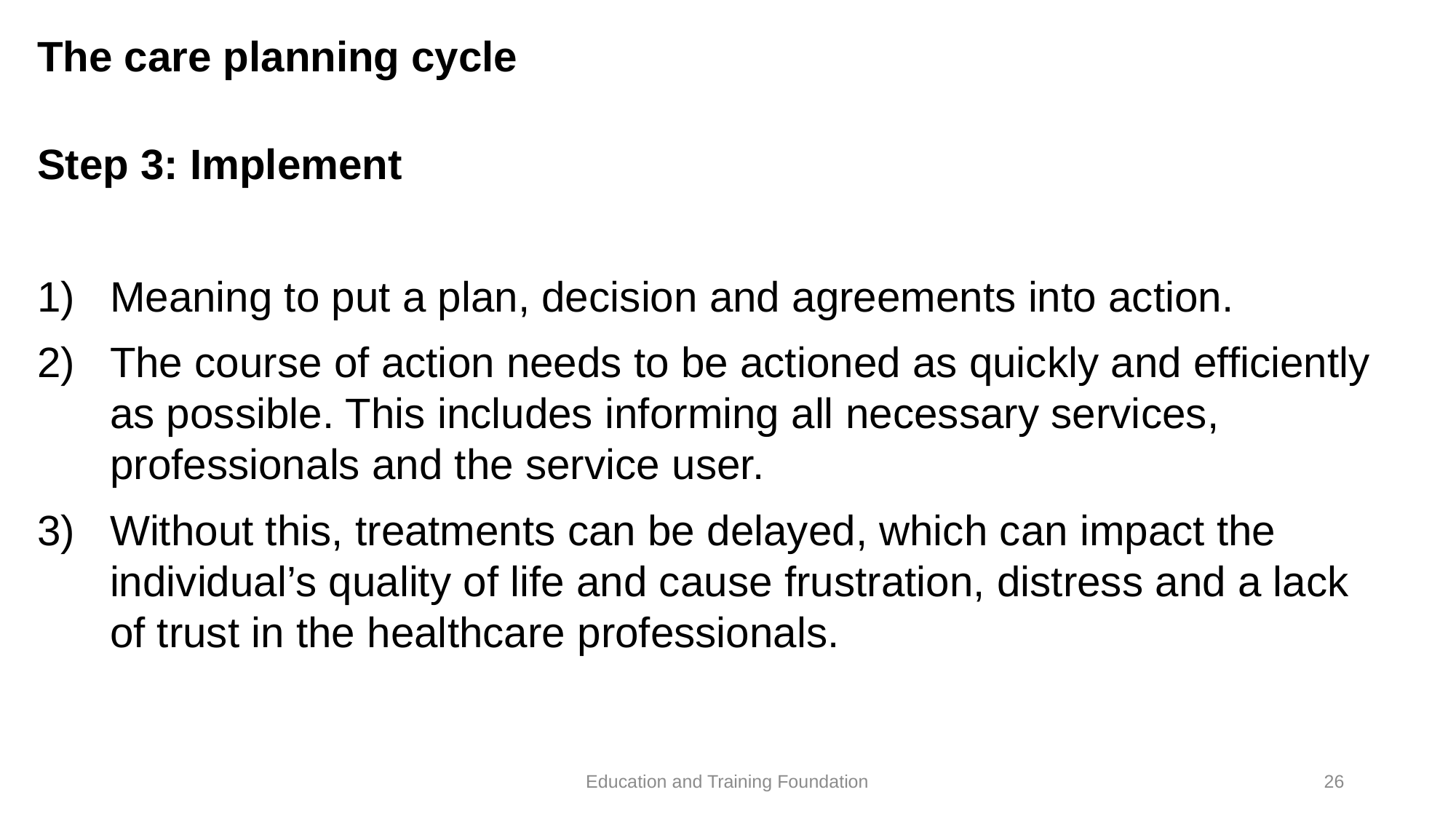

# The care planning cycle
Step 3: Implement

Meaning to put a plan, decision and agreements into action.
The course of action needs to be actioned as quickly and efficiently as possible. This includes informing all necessary services, professionals and the service user.
Without this, treatments can be delayed, which can impact the individual’s quality of life and cause frustration, distress and a lack of trust in the healthcare professionals.
Education and Training Foundation
26